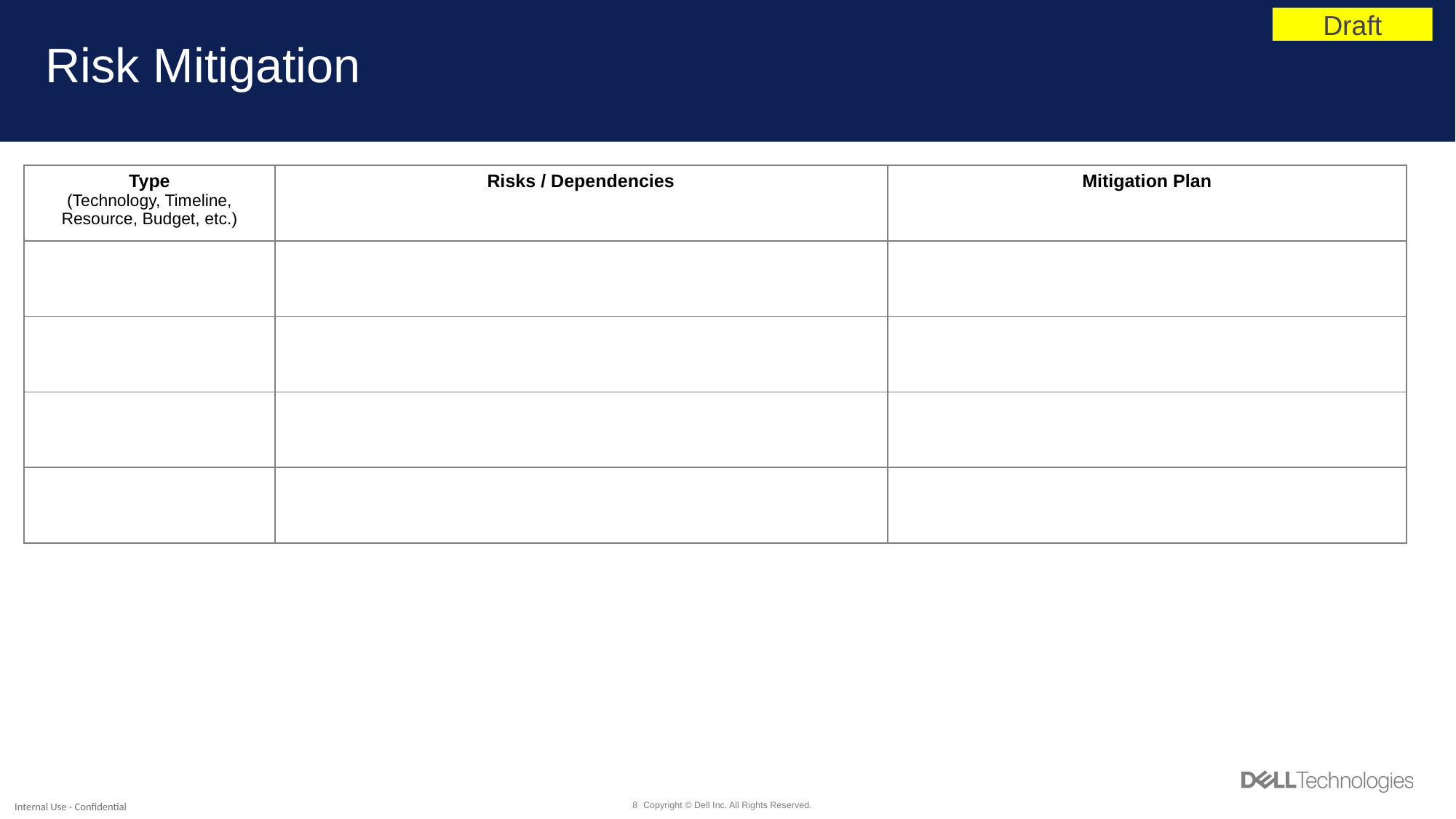

Draft
# Risk Mitigation
| Type (Technology, Timeline, Resource, Budget, etc.) | Risks / Dependencies | Mitigation Plan |
| --- | --- | --- |
|  |  |  |
|  |  |  |
|  |  |  |
|  |  |  |